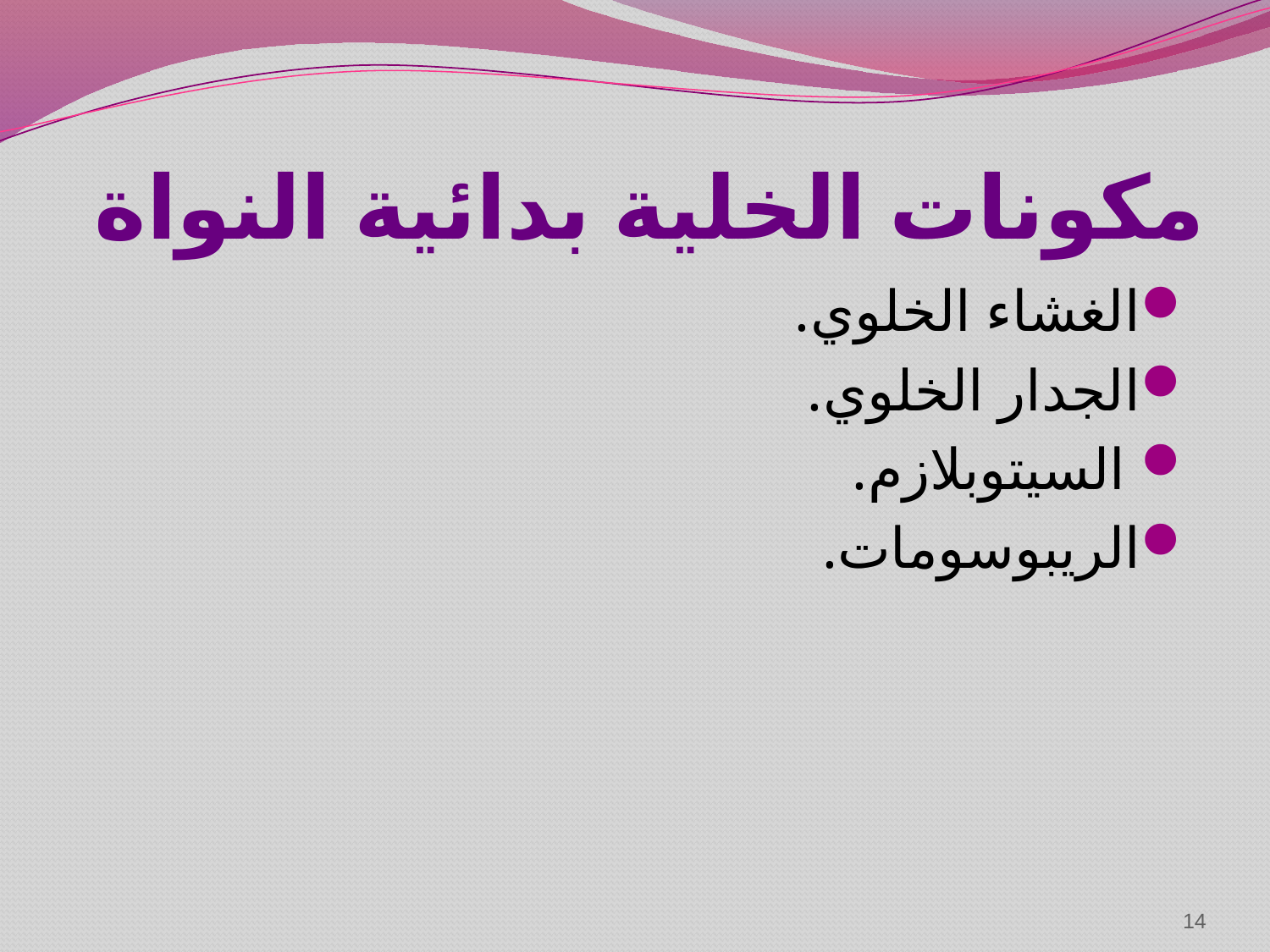

# مكونات الخلية بدائية النواة
الغشاء الخلوي.
الجدار الخلوي.
 السيتوبلازم.
الريبوسومات.
14